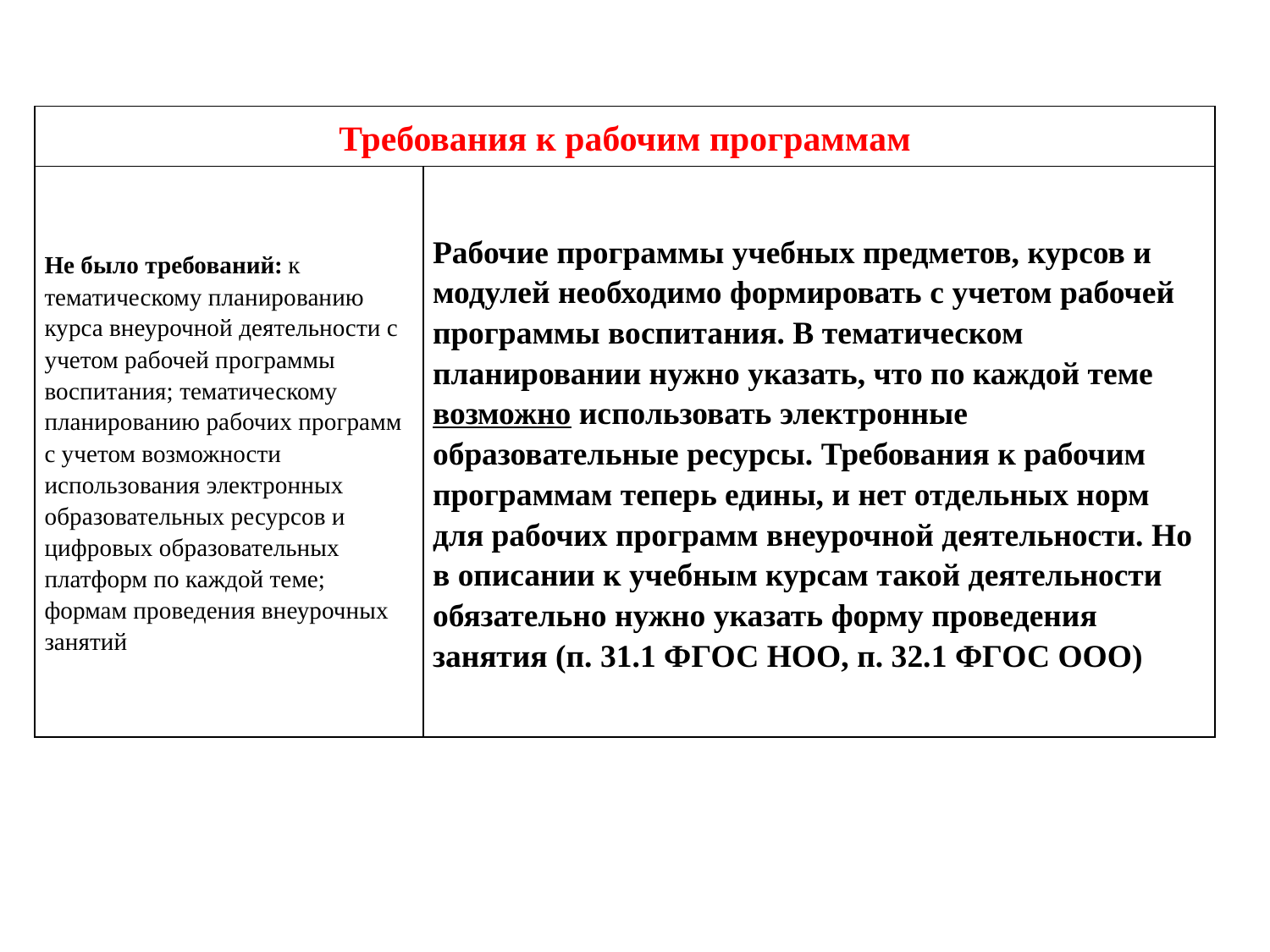

| Требования к рабочим программам |  |
| --- | --- |
| Не было требований: к тематическому планированию курса внеурочной деятельности с учетом рабочей программы воспитания; тематическому планированию рабочих программ с учетом возможности использования электронных образовательных ресурсов и цифровых образовательных платформ по каждой теме; формам проведения внеурочных занятий | Рабочие программы учебных предметов, курсов и модулей необходимо формировать с учетом рабочей программы воспитания. В тематическом планировании нужно указать, что по каждой теме возможно использовать электронные образовательные ресурсы. Требования к рабочим программам теперь едины, и нет отдельных норм для рабочих программ внеурочной деятельности. Но в описании к учебным курсам такой деятельности обязательно нужно указать форму проведения занятия (п. 31.1 ФГОС НОО, п. 32.1 ФГОС ООО) |